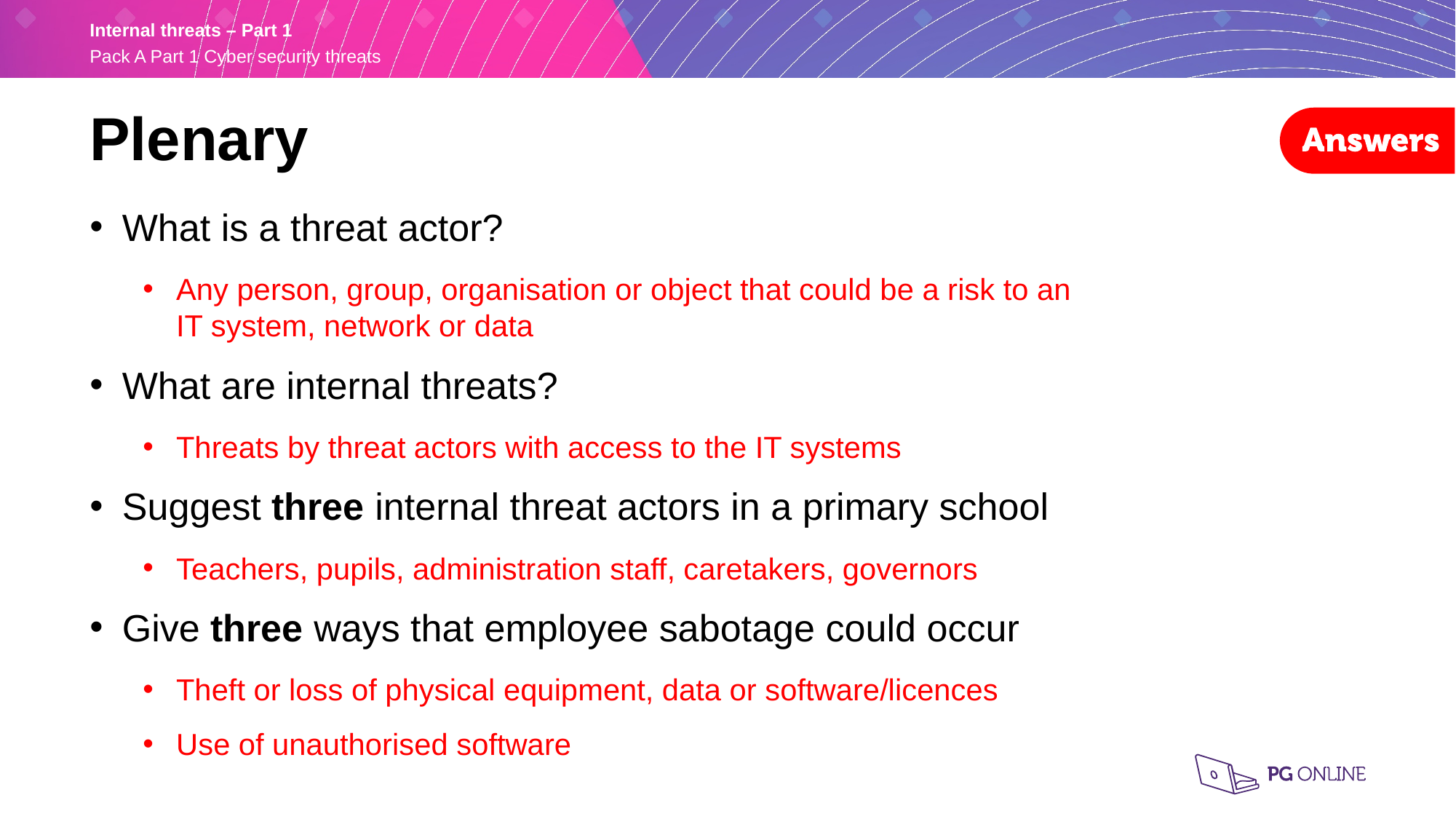

Plenary
What is a threat actor?
Any person, group, organisation or object that could be a risk to an IT system, network or data
What are internal threats?
Threats by threat actors with access to the IT systems
Suggest three internal threat actors in a primary school
Teachers, pupils, administration staff, caretakers, governors
Give three ways that employee sabotage could occur
Theft or loss of physical equipment, data or software/licences
Use of unauthorised software